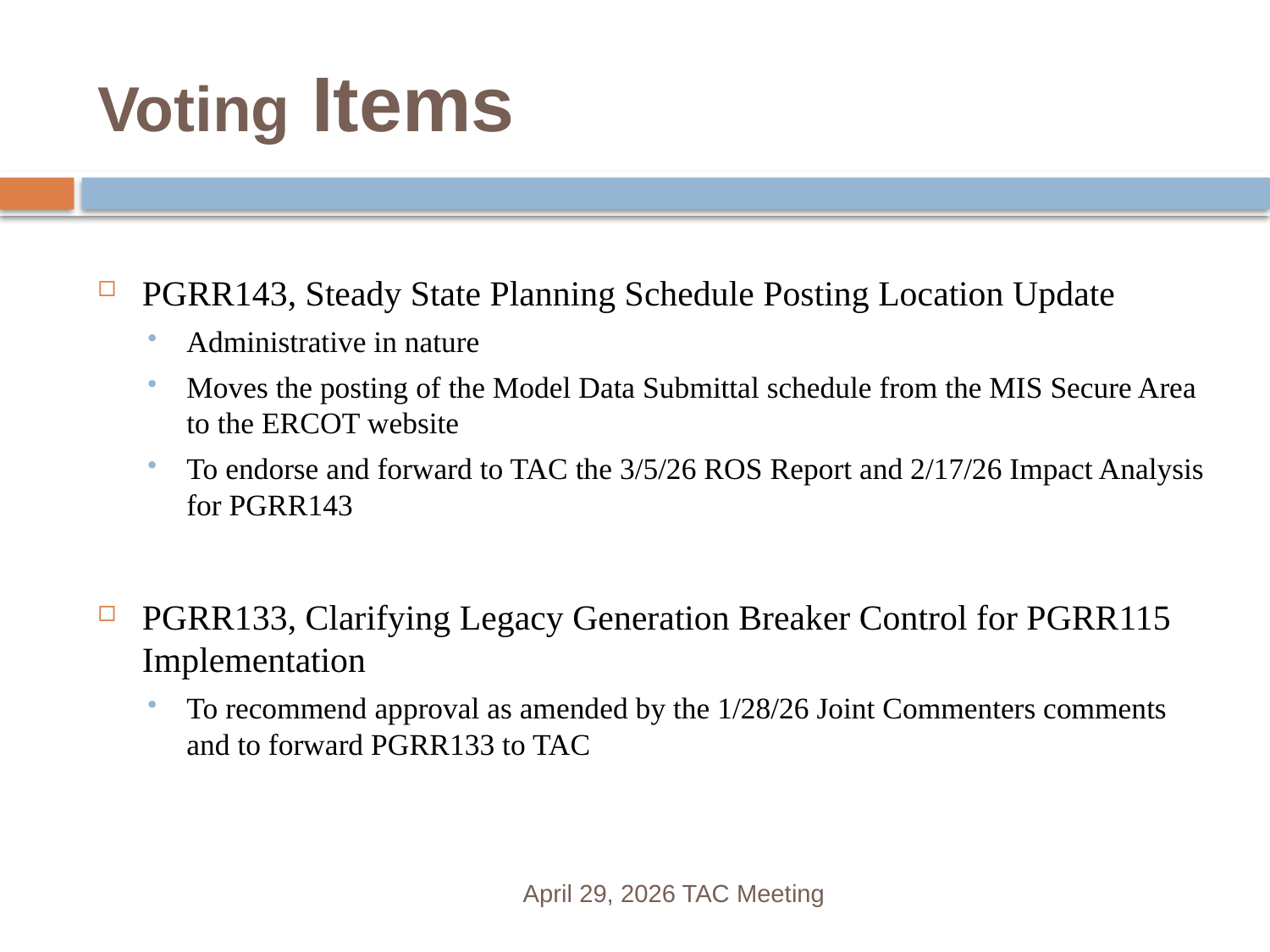

# Voting Items

PGRR143, Steady State Planning Schedule Posting Location Update
Administrative in nature
Moves the posting of the Model Data Submittal schedule from the MIS Secure Area to the ERCOT website
To endorse and forward to TAC the 3/5/26 ROS Report and 2/17/26 Impact Analysis for PGRR143

PGRR133, Clarifying Legacy Generation Breaker Control for PGRR115 Implementation
To recommend approval as amended by the 1/28/26 Joint Commenters comments and to forward PGRR133 to TAC

April 29, 2026 TAC Meeting